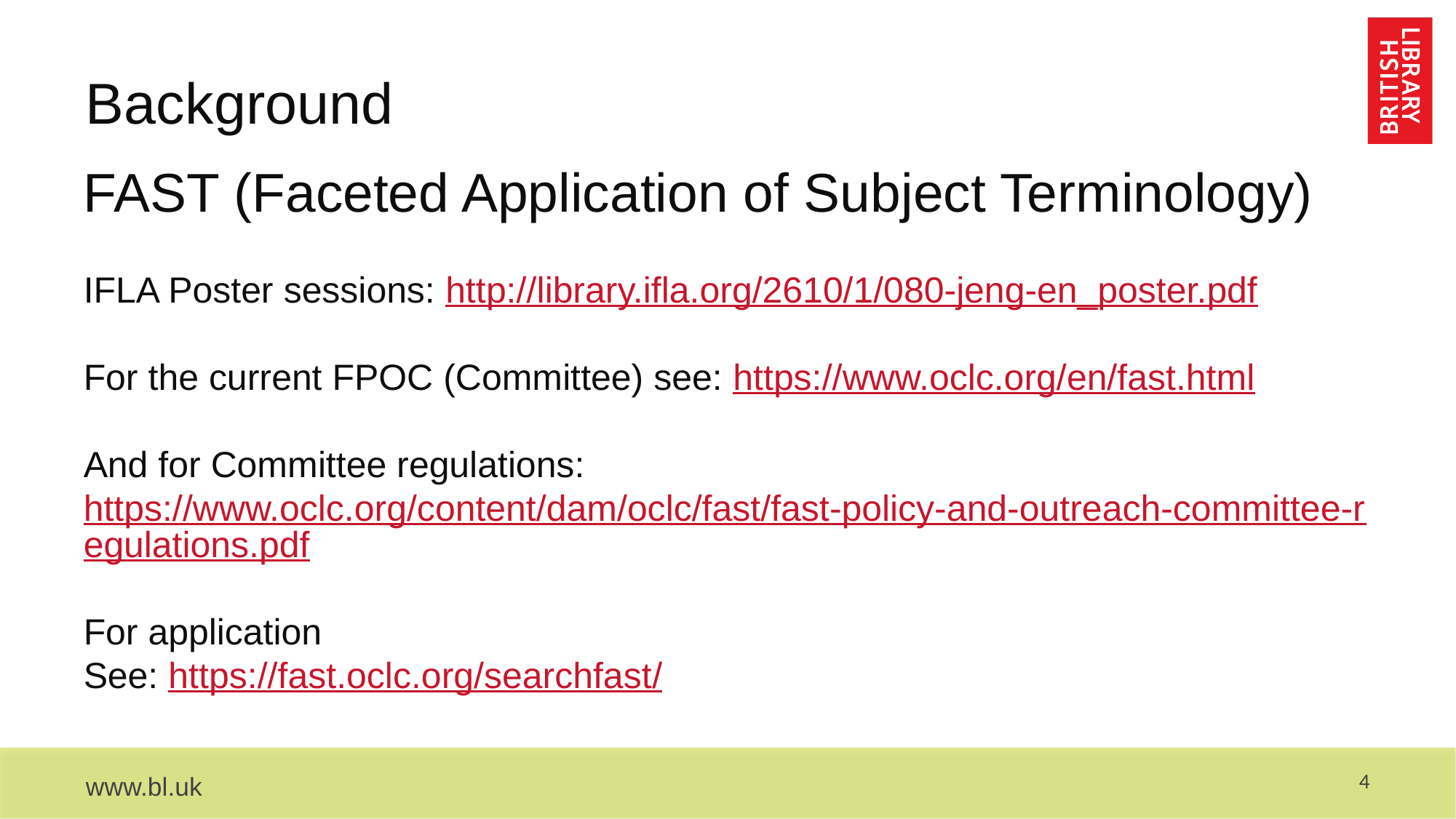

# Background
FAST (Faceted Application of Subject Terminology)

IFLA Poster sessions: http://library.ifla.org/2610/1/080-jeng-en_poster.pdf

For the current FPOC (Committee) see: https://www.oclc.org/en/fast.html

And for Committee regulations: https://www.oclc.org/content/dam/oclc/fast/fast-policy-and-outreach-committee-regulations.pdf

For application
See: https://fast.oclc.org/searchfast/

4